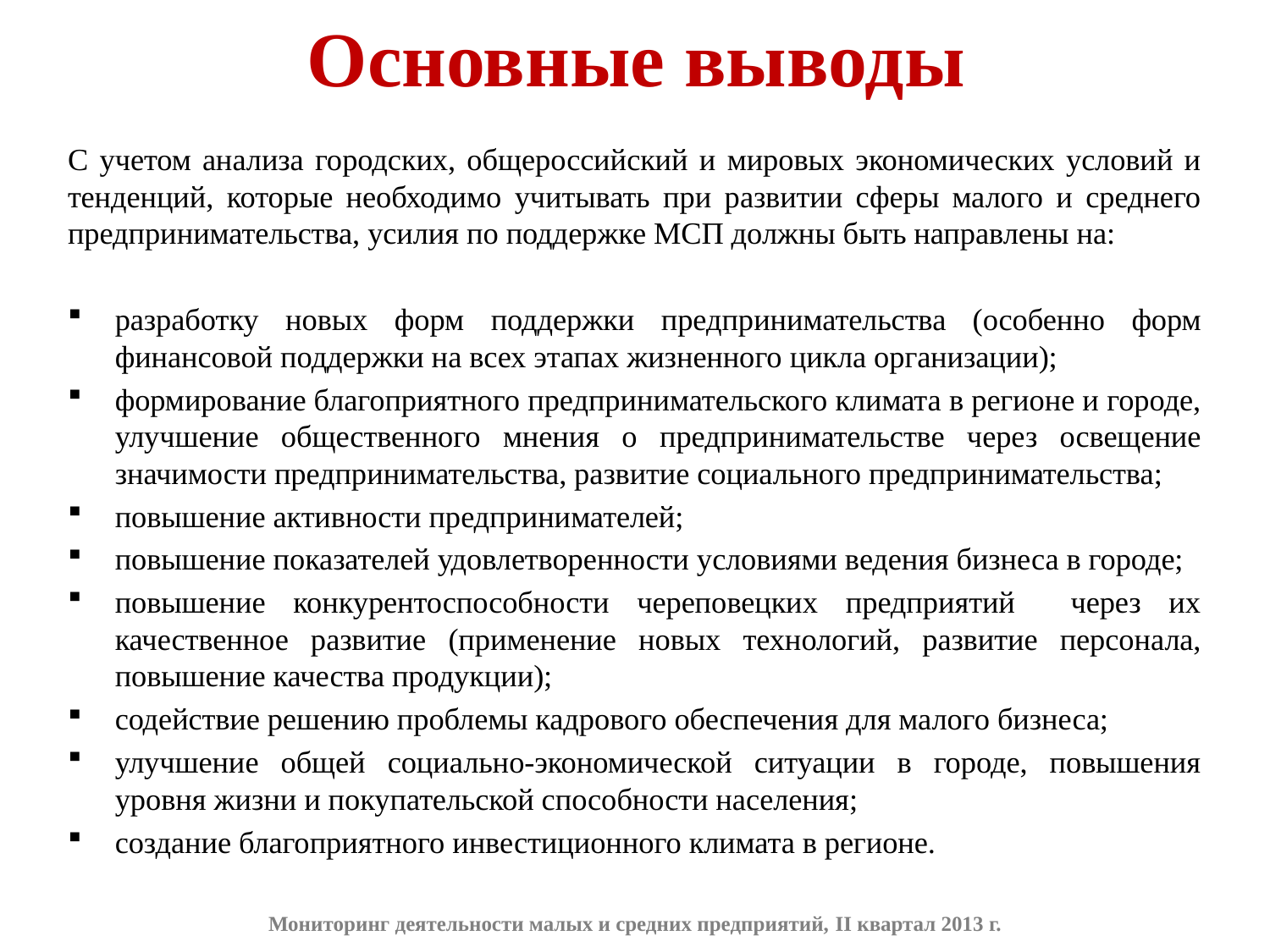

# Основные выводы
С учетом анализа городских, общероссийский и мировых экономических условий и тенденций, которые необходимо учитывать при развитии сферы малого и среднего предпринимательства, усилия по поддержке МСП должны быть направлены на:

разработку новых форм поддержки предпринимательства (особенно форм финансовой поддержки на всех этапах жизненного цикла организации);
формирование благоприятного предпринимательского климата в регионе и городе, улучшение общественного мнения о предпринимательстве через освещение значимости предпринимательства, развитие социального предпринимательства;
повышение активности предпринимателей;
повышение показателей удовлетворенности условиями ведения бизнеса в городе;
повышение конкурентоспособности череповецких предприятий  через их качественное развитие (применение новых технологий, развитие персонала, повышение качества продукции);
содействие решению проблемы кадрового обеспечения для малого бизнеса;
улучшение общей социально-экономической ситуации в городе, повышения уровня жизни и покупательской способности населения;
создание благоприятного инвестиционного климата в регионе.

Мониторинг деятельности малых и средних предприятий, II квартал 2013 г.